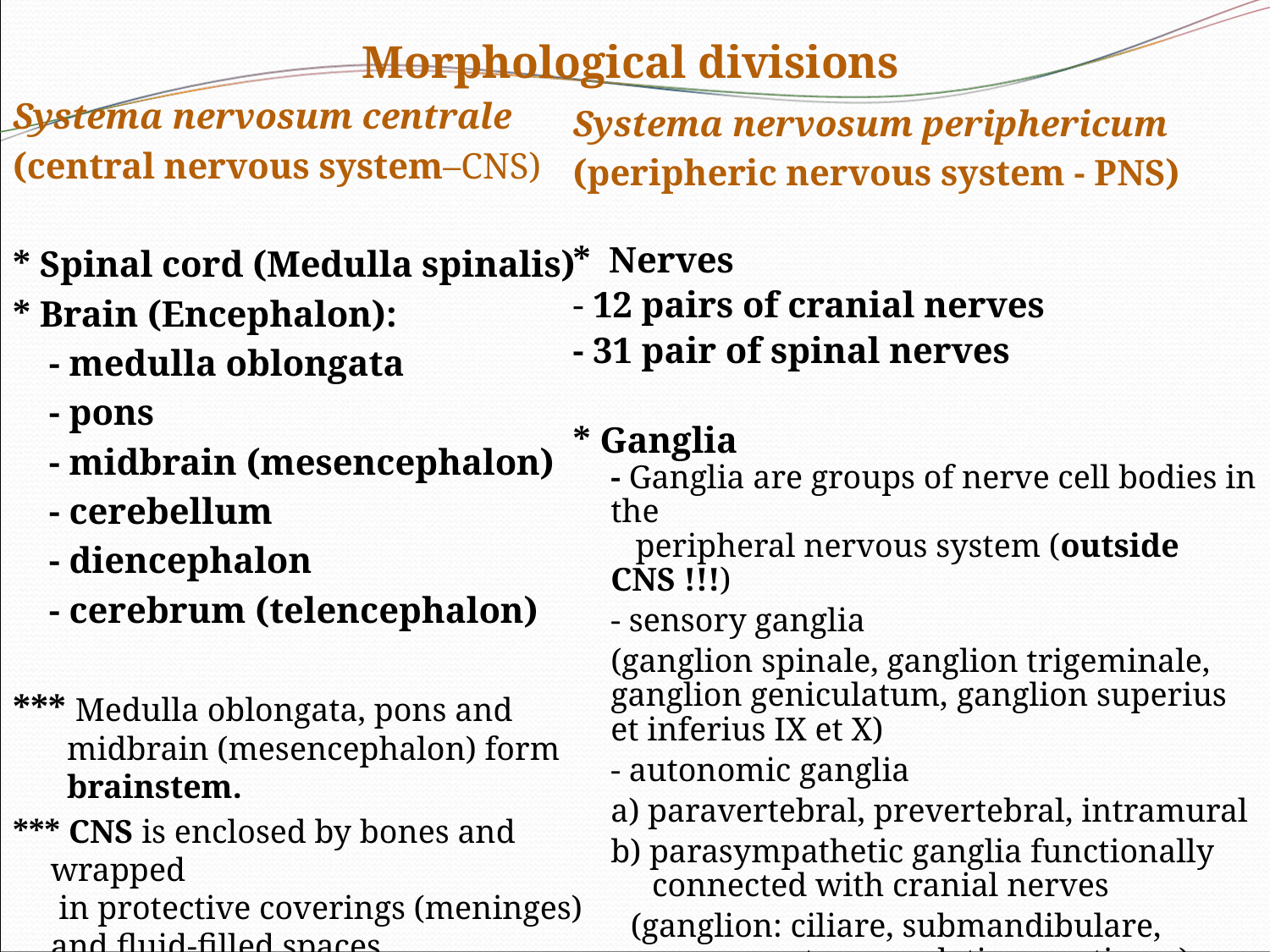

Morphological divisions
Systema nervosum centrale
(central nervous system–CNS)

* Spinal cord (Medulla spinalis)
* Brain (Encephalon):
    - medulla oblongata
    - pons
    - midbrain (mesencephalon)
    - cerebellum
    - diencephalon
    - cerebrum (telencephalon)

*** Medulla oblongata, pons and
  midbrain (mesencephalon) form
  brainstem.
*** CNS is enclosed by bones and wrapped
 in protective coverings (meninges) and fluid-filled spaces

Systema nervosum periphericum
(peripheric nervous system - PNS)
*  Nerves
- 12 pairs of cranial nerves
- 31 pair of spinal nerves

* Ganglia
- Ganglia are groups of nerve cell bodies in the
   peripheral nervous system (outside CNS !!!)
	- sensory ganglia
	(ganglion spinale, ganglion trigeminale, ganglion geniculatum, ganglion superius et inferius IX et X)
	- autonomic ganglia
	а) paravertebral, prevertebral, intramural
	b) parasympathetic ganglia functionally
     connected with cranial nerves
       (ganglion: ciliare, submandibulare,
                     pterygopalatinum, oticum)